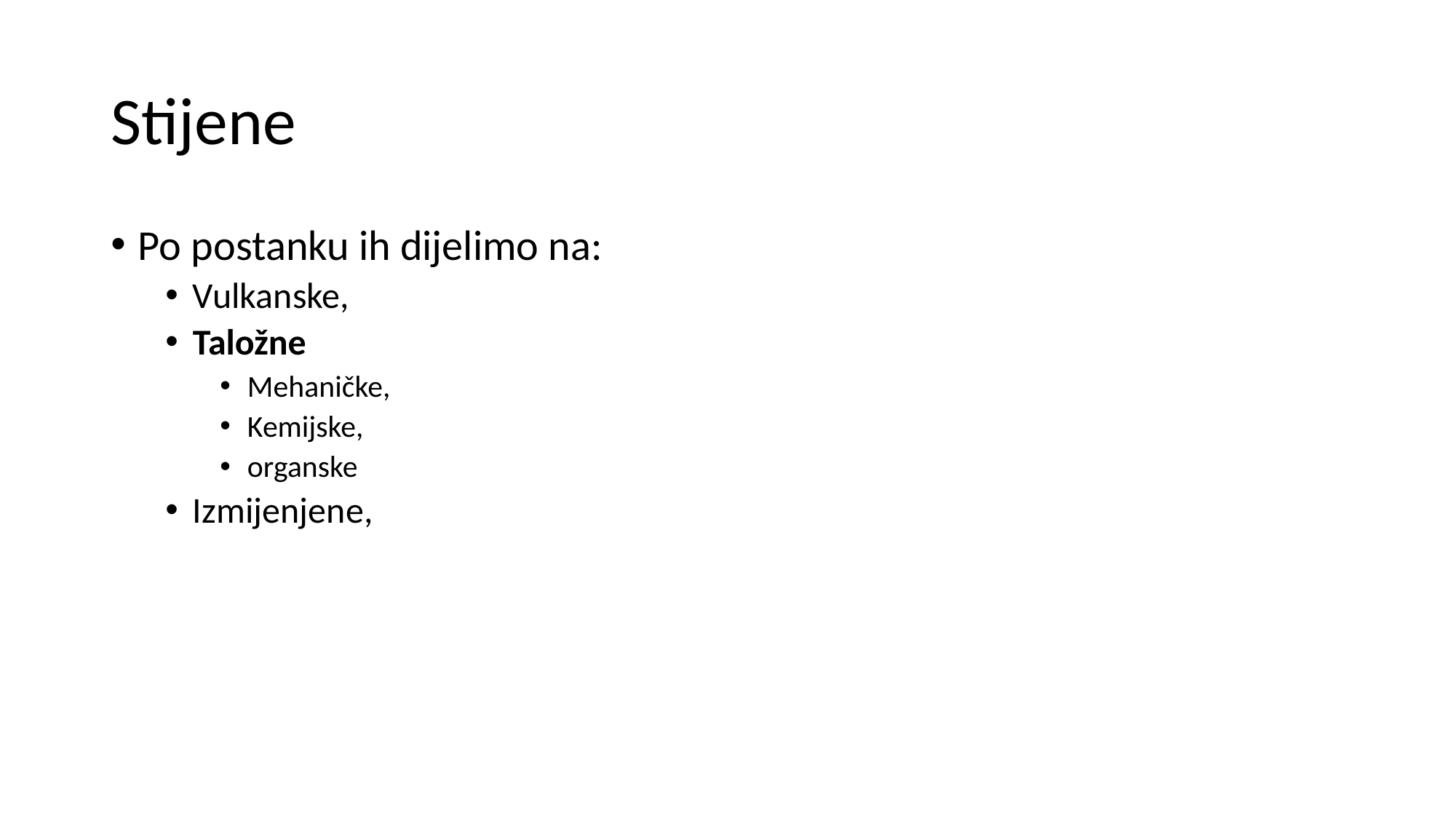

# Stijene
Po postanku ih dijelimo na:
Vulkanske,
Taložne
Mehaničke,
Kemijske,
organske
Izmijenjene,